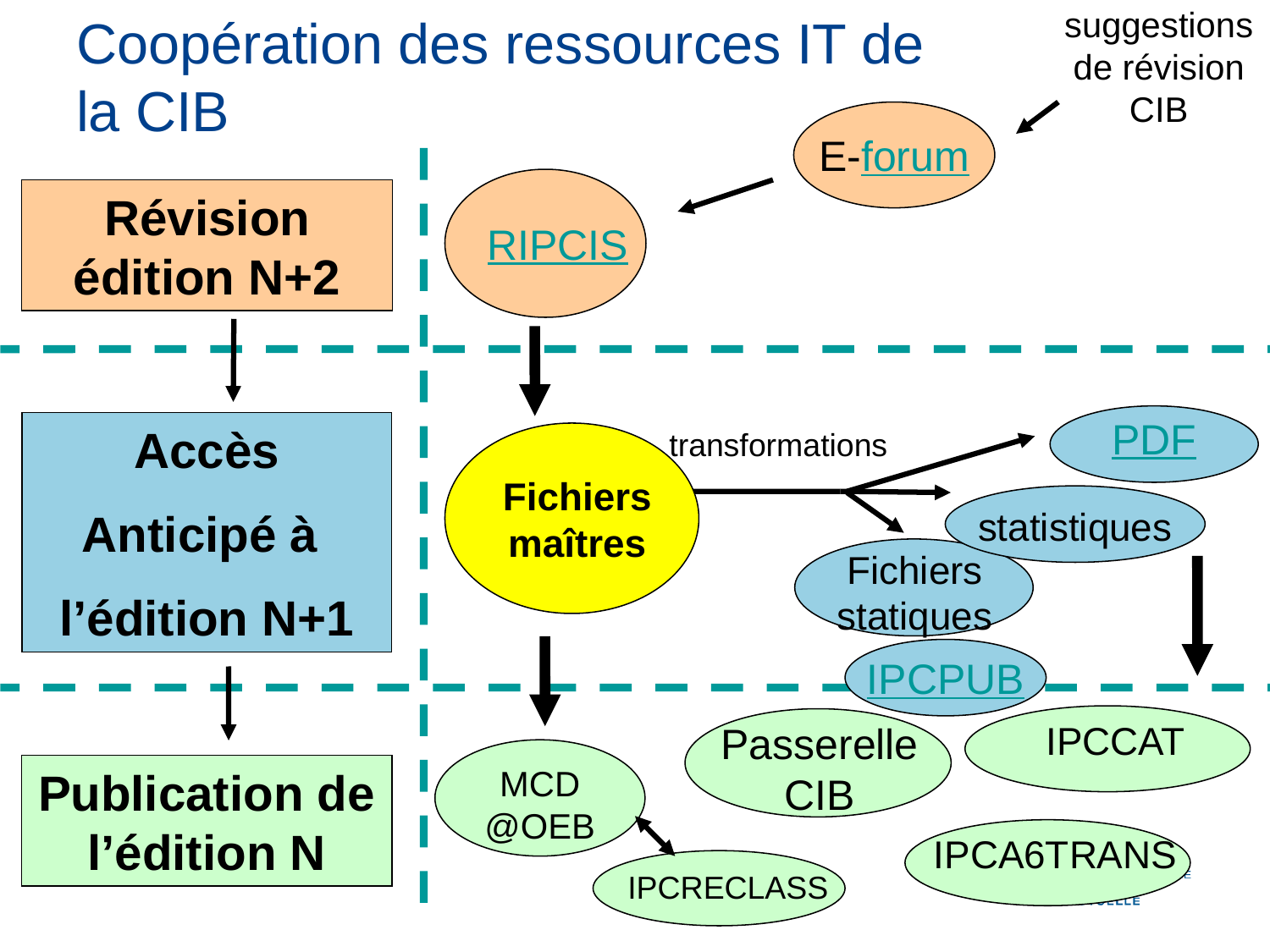

suggestions de révision CIB

E-forum
# Coopération des ressources IT de la CIB

RIPCIS

Révision édition N+2

Fichiers maîtres

PDF

statistiques

Fichiers statiques
Accès
Anticipé à
l’édition N+1

transformations

MCD @OEB

IPCRECLASS
IPCPUB

Passerelle CIB

IPCCAT
Publication de l’édition N

IPCA6TRANS